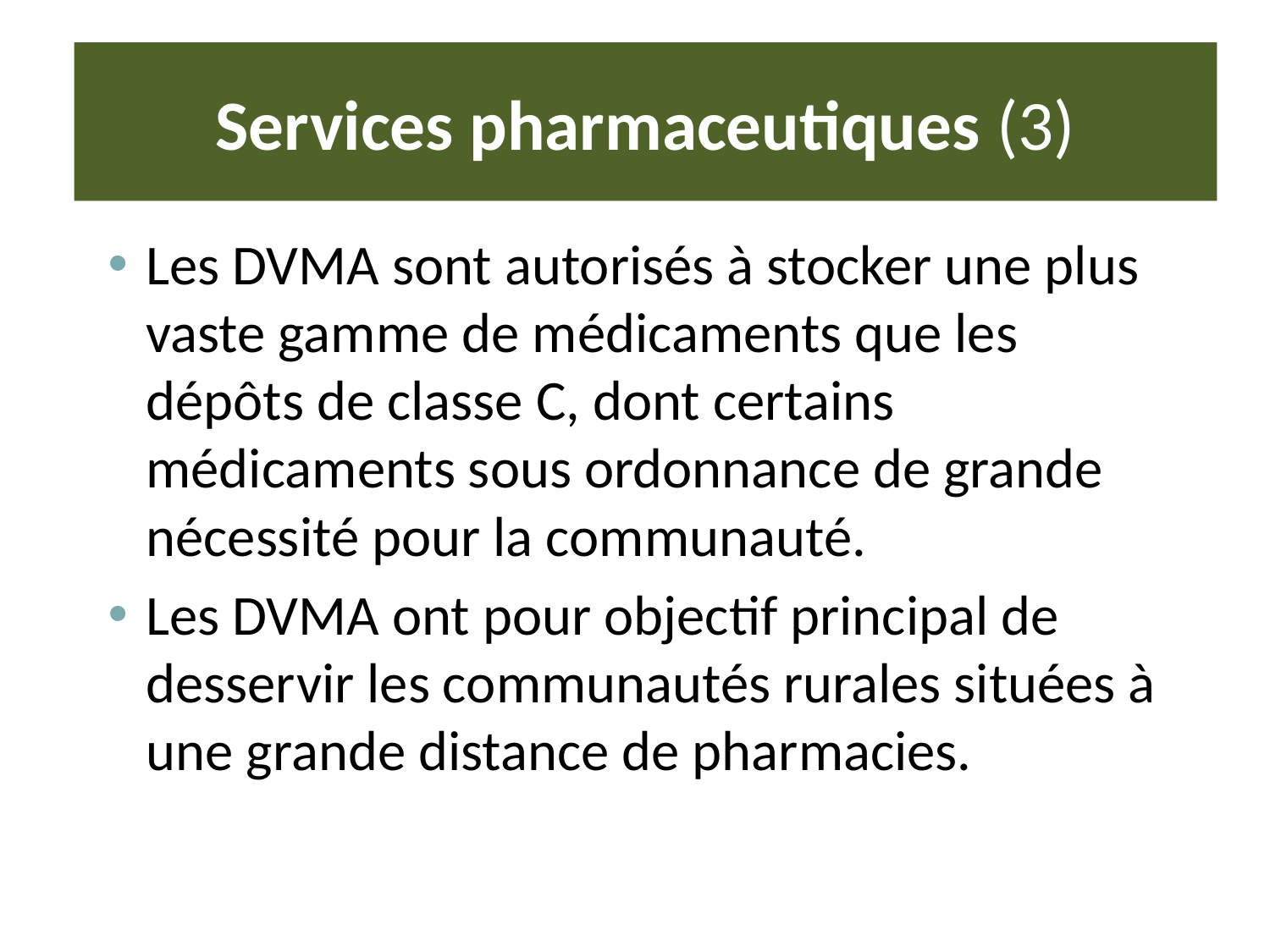

# Services pharmaceutiques (3)
Les DVMA sont autorisés à stocker une plus vaste gamme de médicaments que les dépôts de classe C, dont certains médicaments sous ordonnance de grande nécessité pour la communauté.
Les DVMA ont pour objectif principal de desservir les communautés rurales situées à une grande distance de pharmacies.